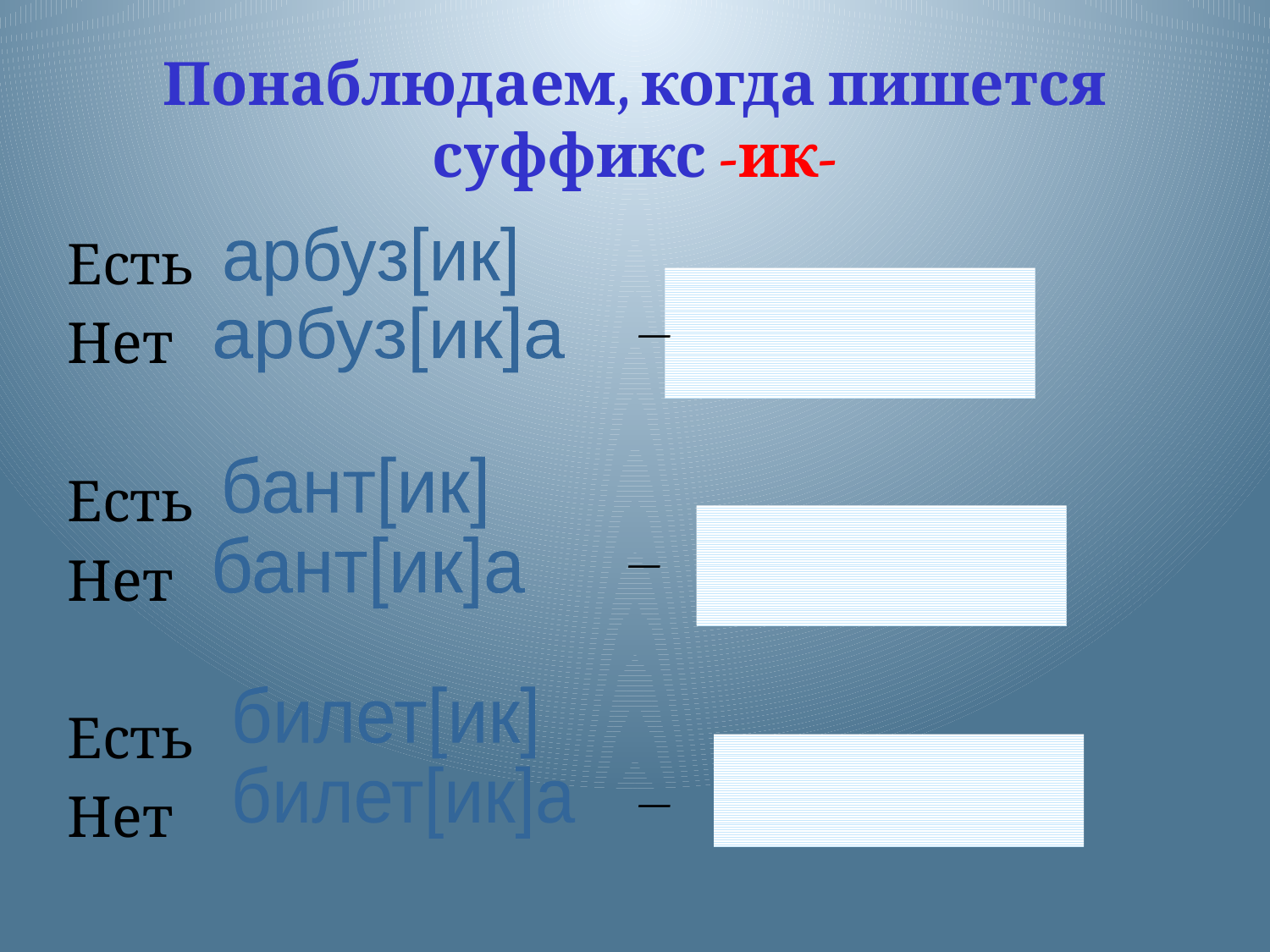

# Понаблюдаем, когда пишется суффикс -ик-
Есть
Нет

Есть
Нет

Есть
Нет
арбуз[ик]

арбузик
арбуз[ик]а
—
бант[ик]

бант[ик]а
—
бантик
билет[ик]

билетик
билет[ик]а
—